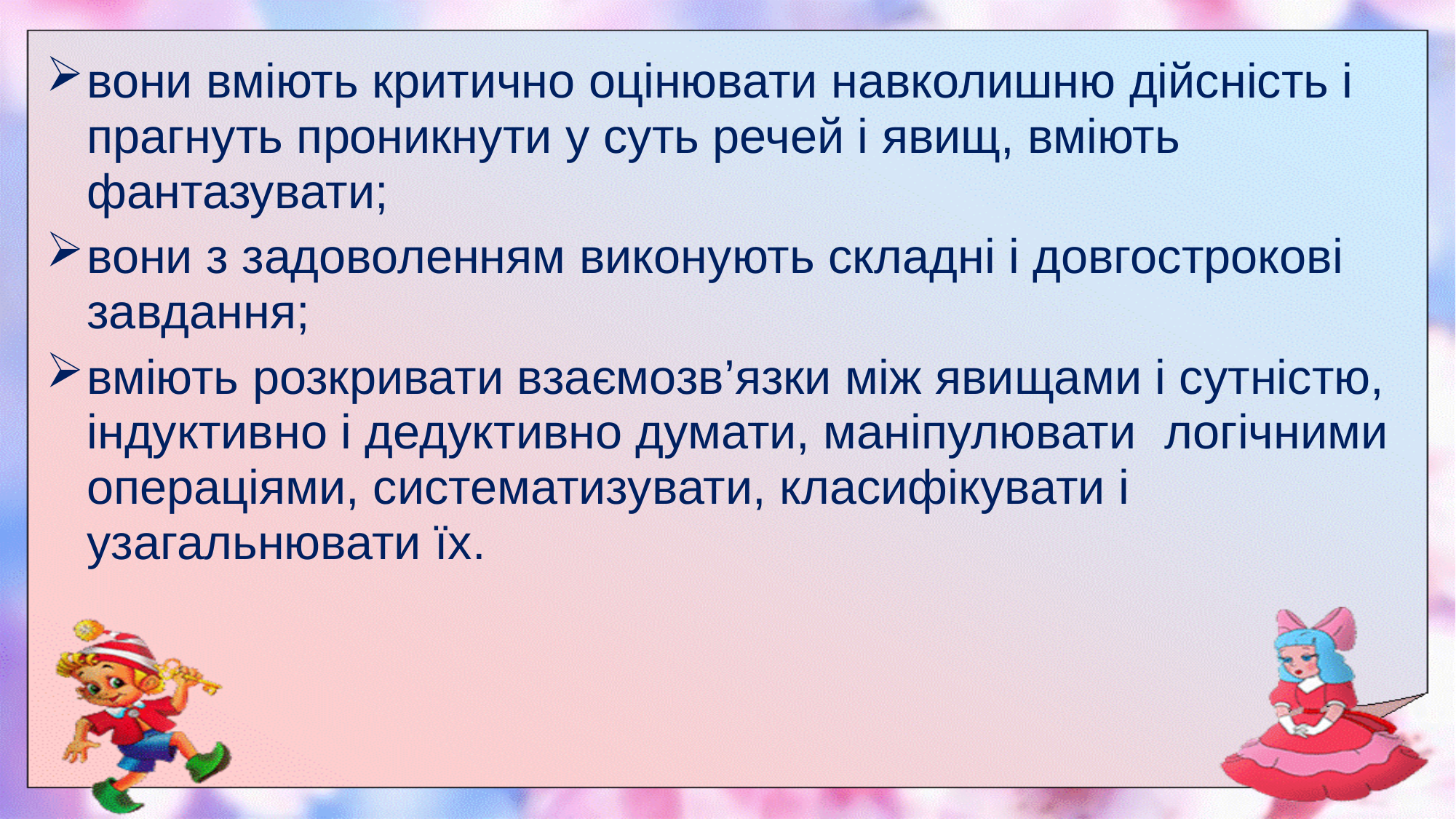

вони вміють критично оцінювати навколишню дійсність і прагнуть проникнути у суть речей і явищ, вміють фантазувати;
вони з задоволенням виконують складні і довгострокові завдання;
вміють розкривати взаємозв’язки між явищами і сутністю, індуктивно і дедуктивно думати, маніпулювати  логічними операціями, систематизувати, класифікувати і узагальнювати їх.